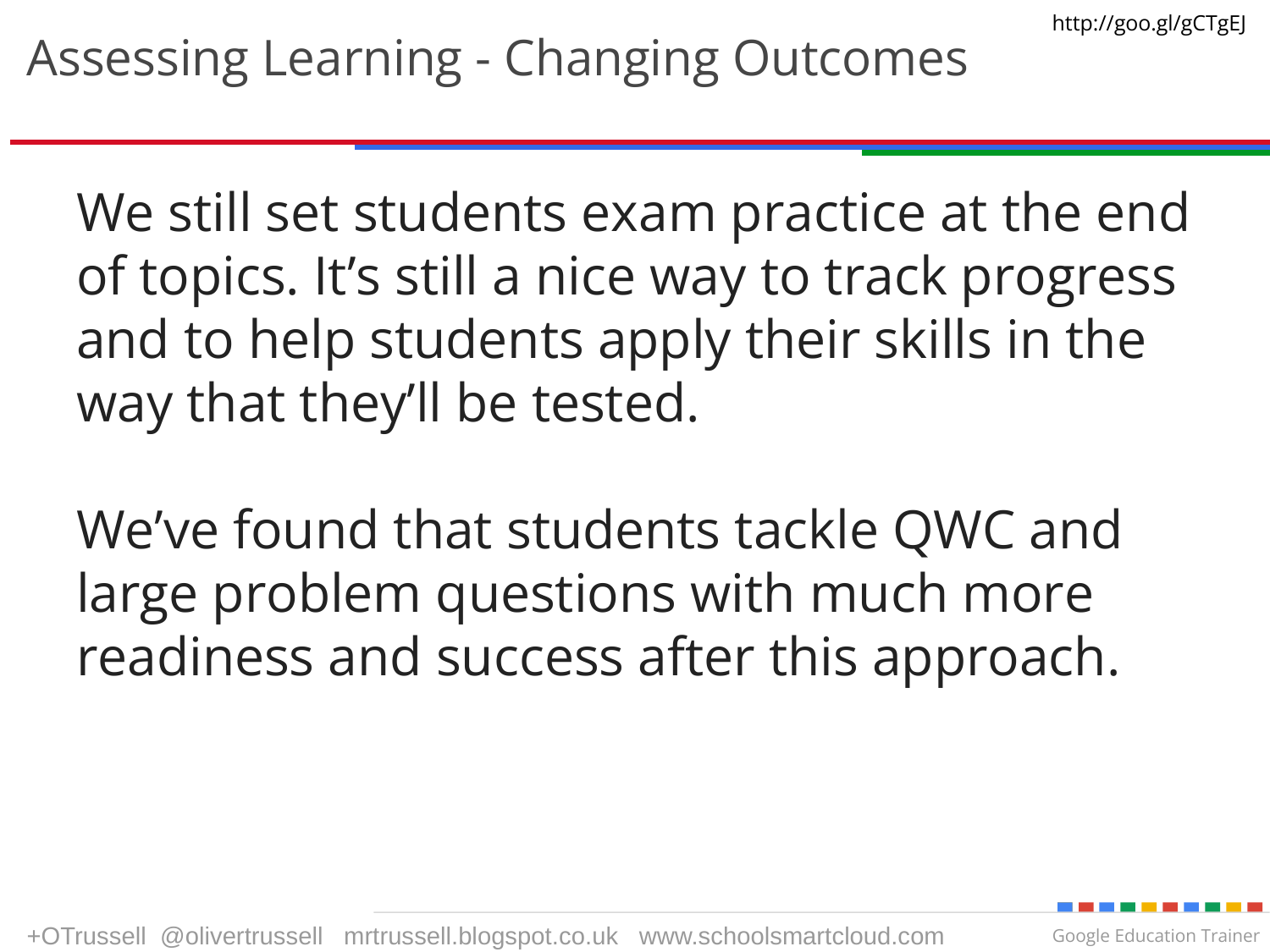

# Assessing Learning - Changing Outcomes
We still set students exam practice at the end of topics. It’s still a nice way to track progress and to help students apply their skills in the way that they’ll be tested.

We’ve found that students tackle QWC and large problem questions with much more readiness and success after this approach.